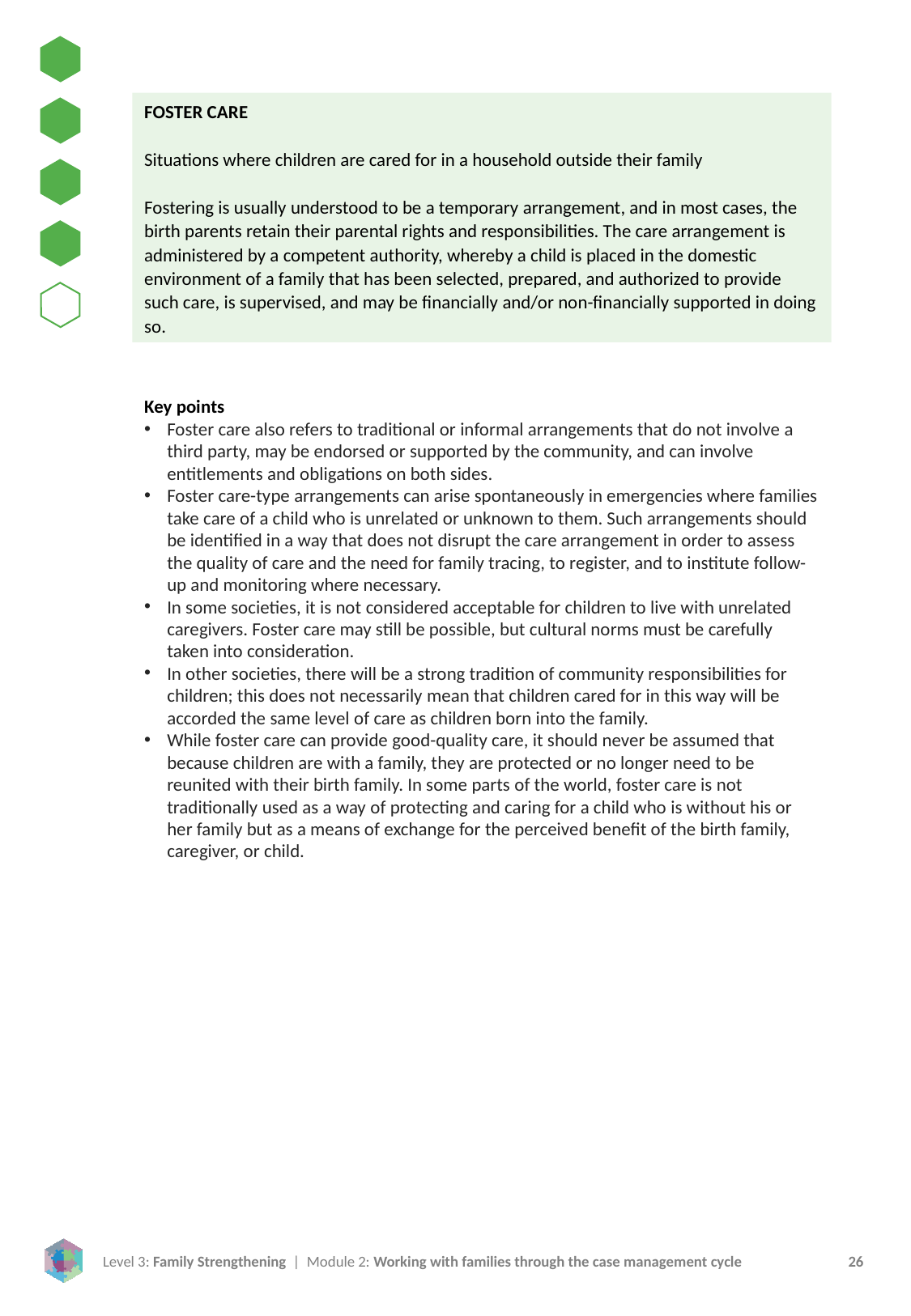

FOSTER CARE

Situations where children are cared for in a household outside their family

Fostering is usually understood to be a temporary arrangement, and in most cases, the birth parents retain their parental rights and responsibilities. The care arrangement is administered by a competent authority, whereby a child is placed in the domestic environment of a family that has been selected, prepared, and authorized to provide such care, is supervised, and may be financially and/or non-financially supported in doing so.

Key points
Foster care also refers to traditional or informal arrangements that do not involve a third party, may be endorsed or supported by the community, and can involve entitlements and obligations on both sides.
Foster care-type arrangements can arise spontaneously in emergencies where families take care of a child who is unrelated or unknown to them. Such arrangements should be identified in a way that does not disrupt the care arrangement in order to assess the quality of care and the need for family tracing, to register, and to institute follow-up and monitoring where necessary.
In some societies, it is not considered acceptable for children to live with unrelated caregivers. Foster care may still be possible, but cultural norms must be carefully taken into consideration.
In other societies, there will be a strong tradition of community responsibilities for children; this does not necessarily mean that children cared for in this way will be accorded the same level of care as children born into the family.
While foster care can provide good-quality care, it should never be assumed that because children are with a family, they are protected or no longer need to be reunited with their birth family. In some parts of the world, foster care is not traditionally used as a way of protecting and caring for a child who is without his or her family but as a means of exchange for the perceived benefit of the birth family, caregiver, or child.